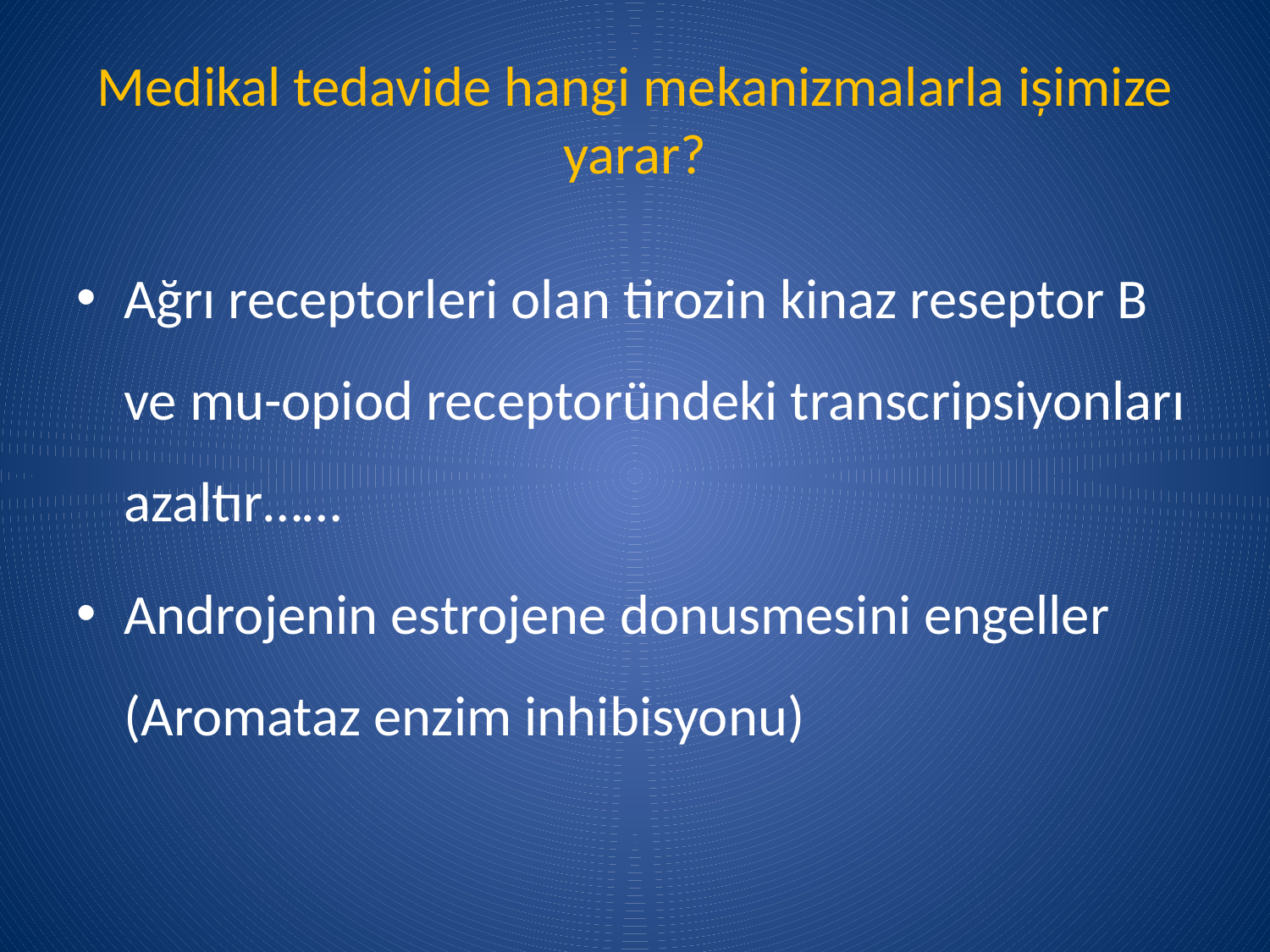

# Medikal tedavide hangi mekanizmalarla ișimize yarar?
Ağrı receptorleri olan tirozin kinaz reseptor B ve mu-opiod receptoründeki transcripsiyonları azaltır……
Androjenin estrojene donusmesini engeller (Aromataz enzim inhibisyonu)